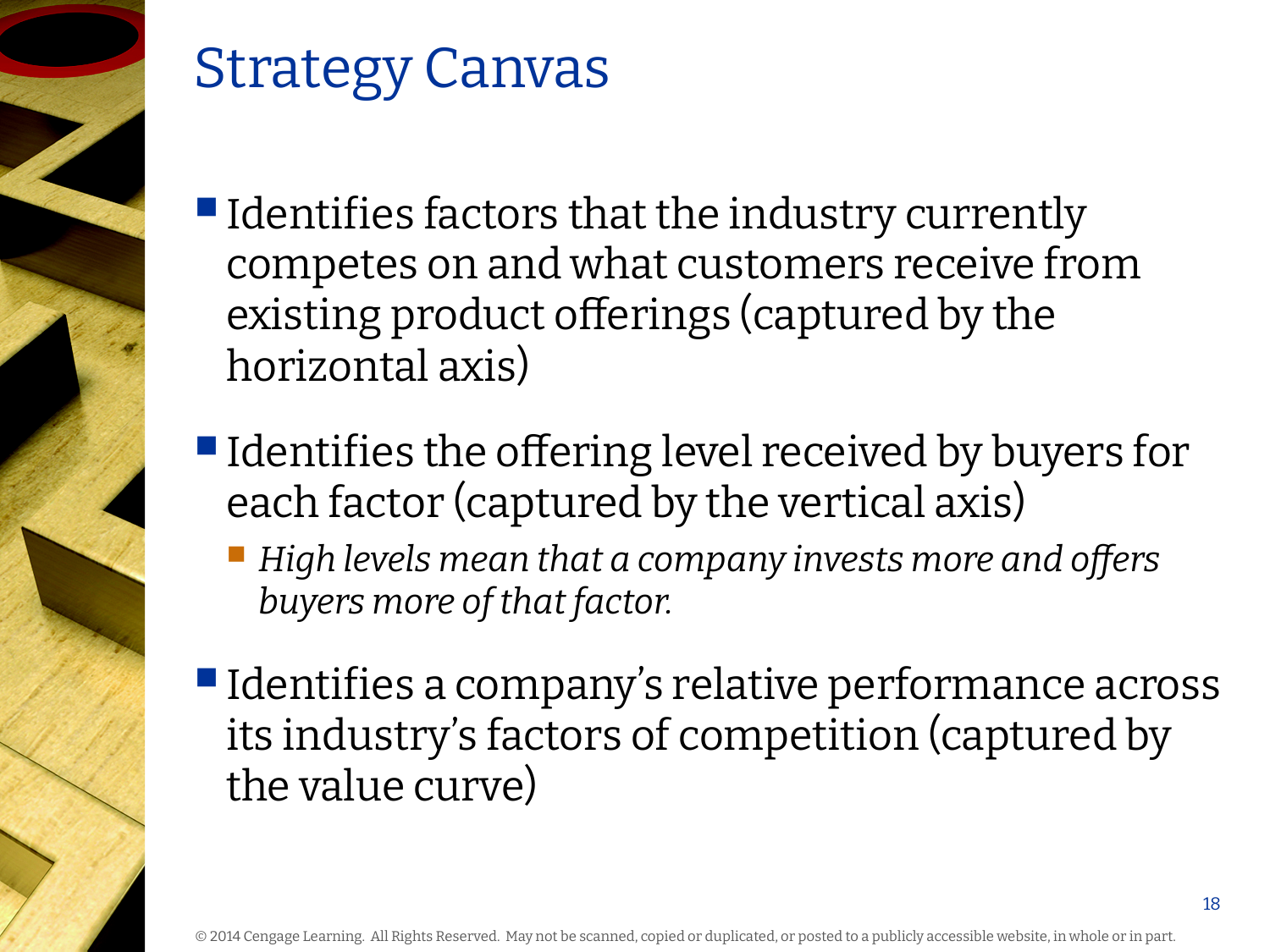

# Strategy Canvas
Identifies factors that the industry currently competes on and what customers receive from existing product offerings (captured by the horizontal axis)
Identifies the offering level received by buyers for each factor (captured by the vertical axis)
High levels mean that a company invests more and offers buyers more of that factor.
Identifies a company’s relative performance across its industry’s factors of competition (captured by the value curve)
18